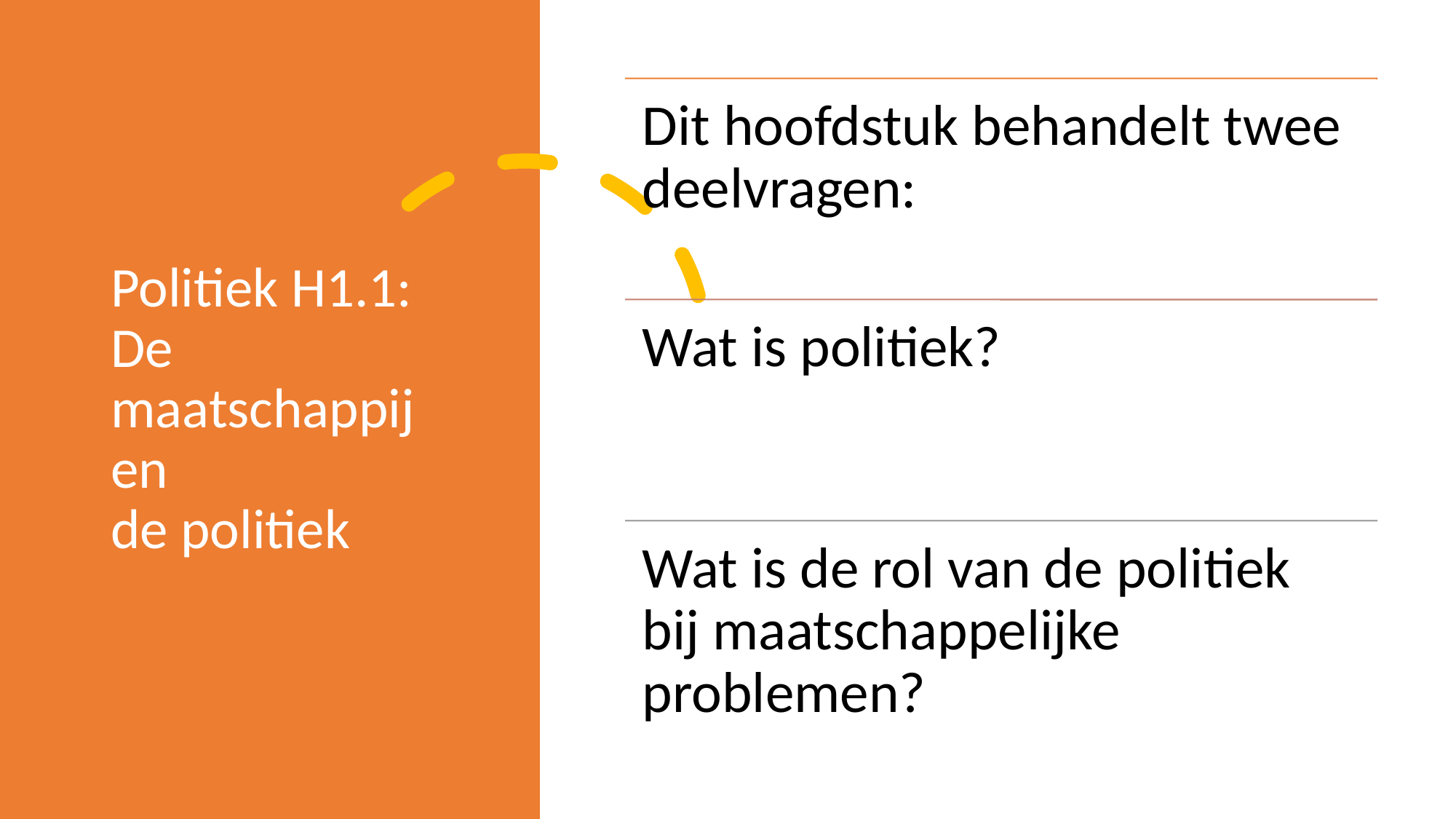

# Politiek H1.1: De maatschappij en de politiek
Dit hoofdstuk behandelt twee deelvragen:
Wat is politiek?
Wat is de rol van de politiek bij maatschappelijke problemen?